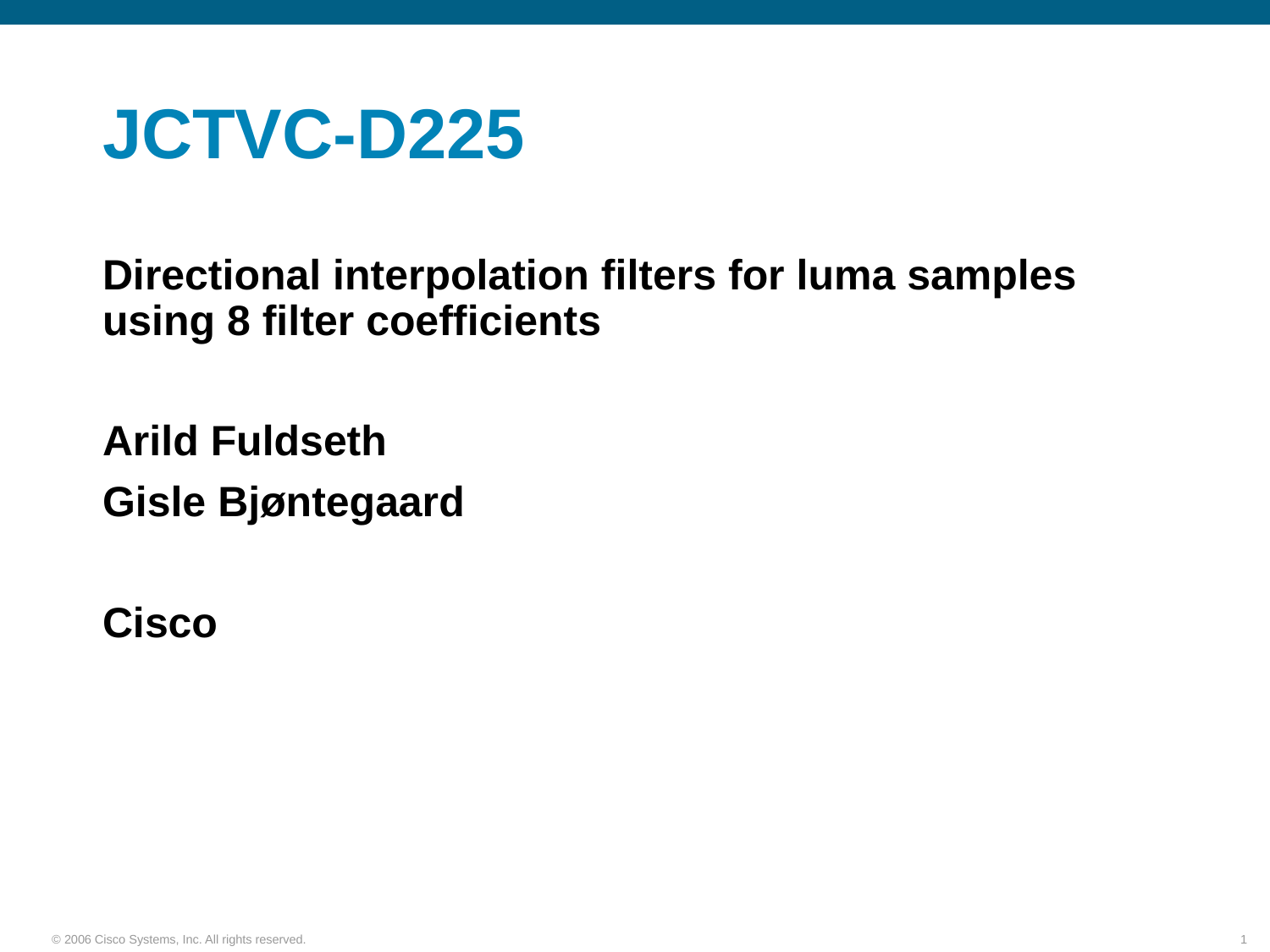

# JCTVC-D225
Directional interpolation filters for luma samples using 8 filter coefficients

Arild Fuldseth
Gisle Bjøntegaard

Cisco